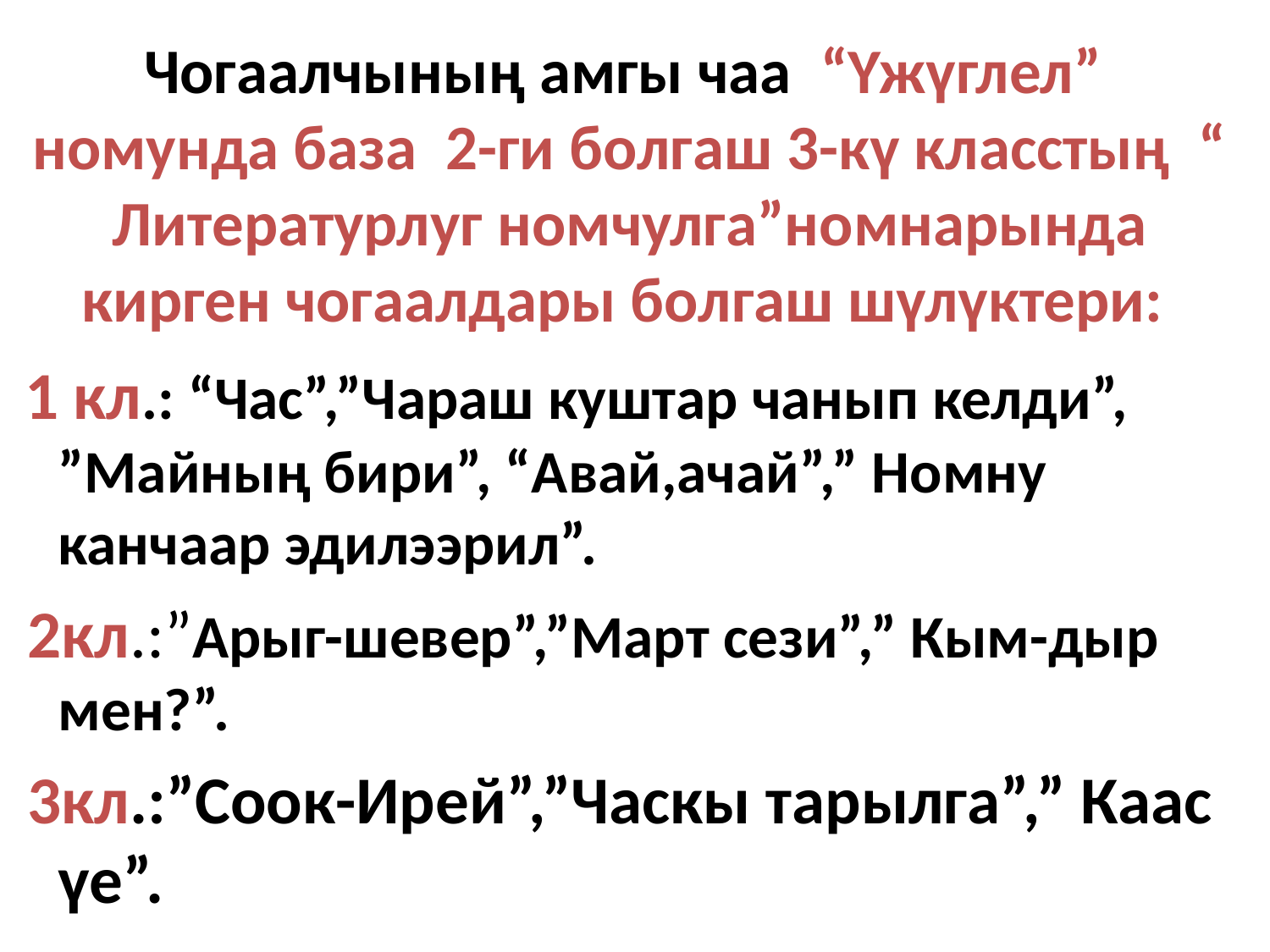

# Чогаалчының амгы чаа  “Үжүглел”  номунда база  2-ги болгаш 3-кү класстың  “ Литературлуг номчулга”номнарында кирген чогаалдары болгаш шүлүктери:
 1 кл.: “Час”,”Чараш куштар чанып келди”, ”Майның бири”, “Авай,ачай”,” Номну канчаар эдилээрил”.
 2кл.:”Арыг-шевер”,”Март сези”,” Кым-дыр мен?”.
 3кл.:”Соок-Ирей”,”Часкы тарылга”,” Каас үе”.